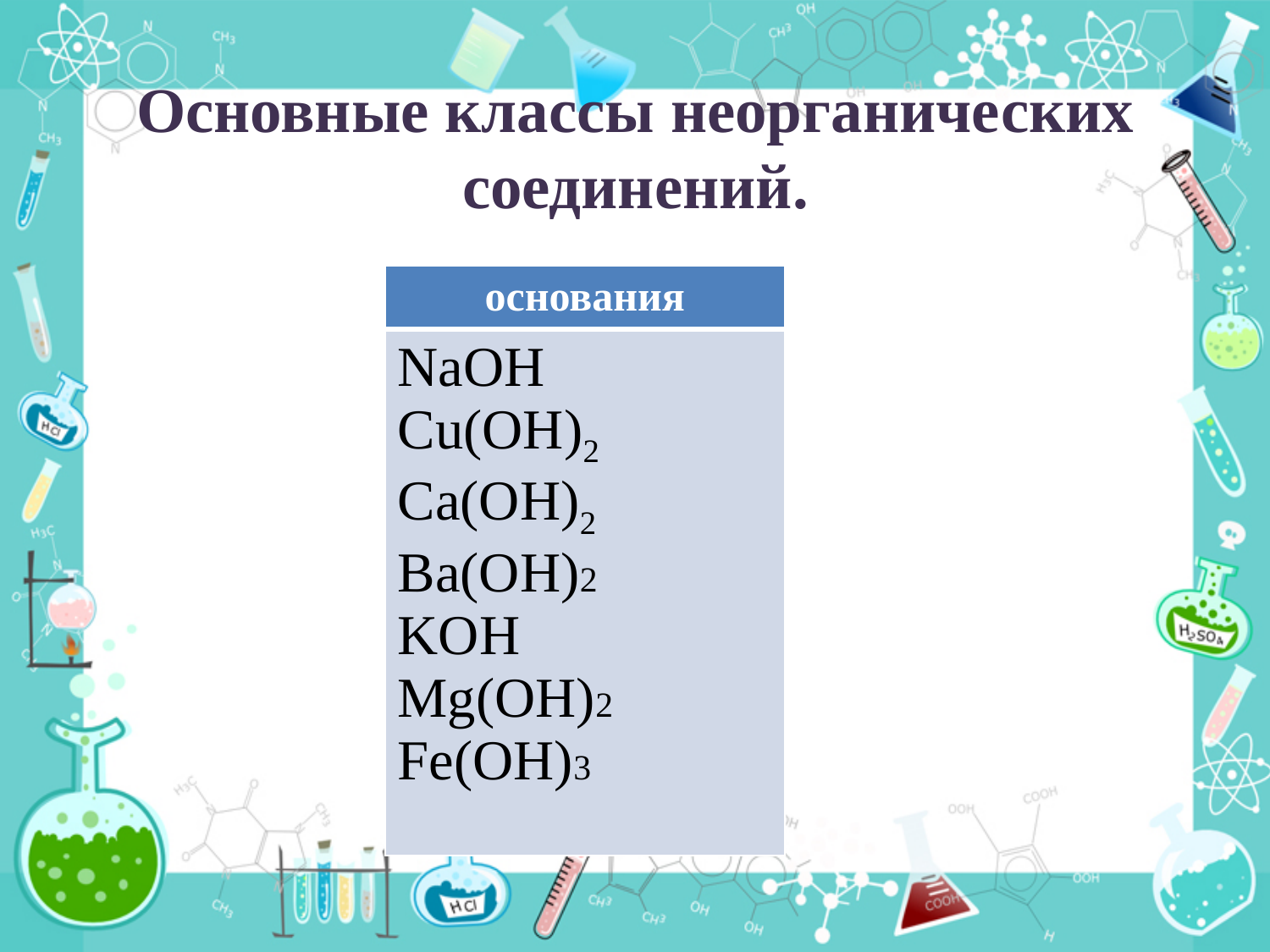

# Основные классы неорганических соединений.
| основания |
| --- |
| NaOH Cu(OH)2 Ca(OH)2 Ba(OH)2 KOH Mg(OH)2 Fe(OH)3 |